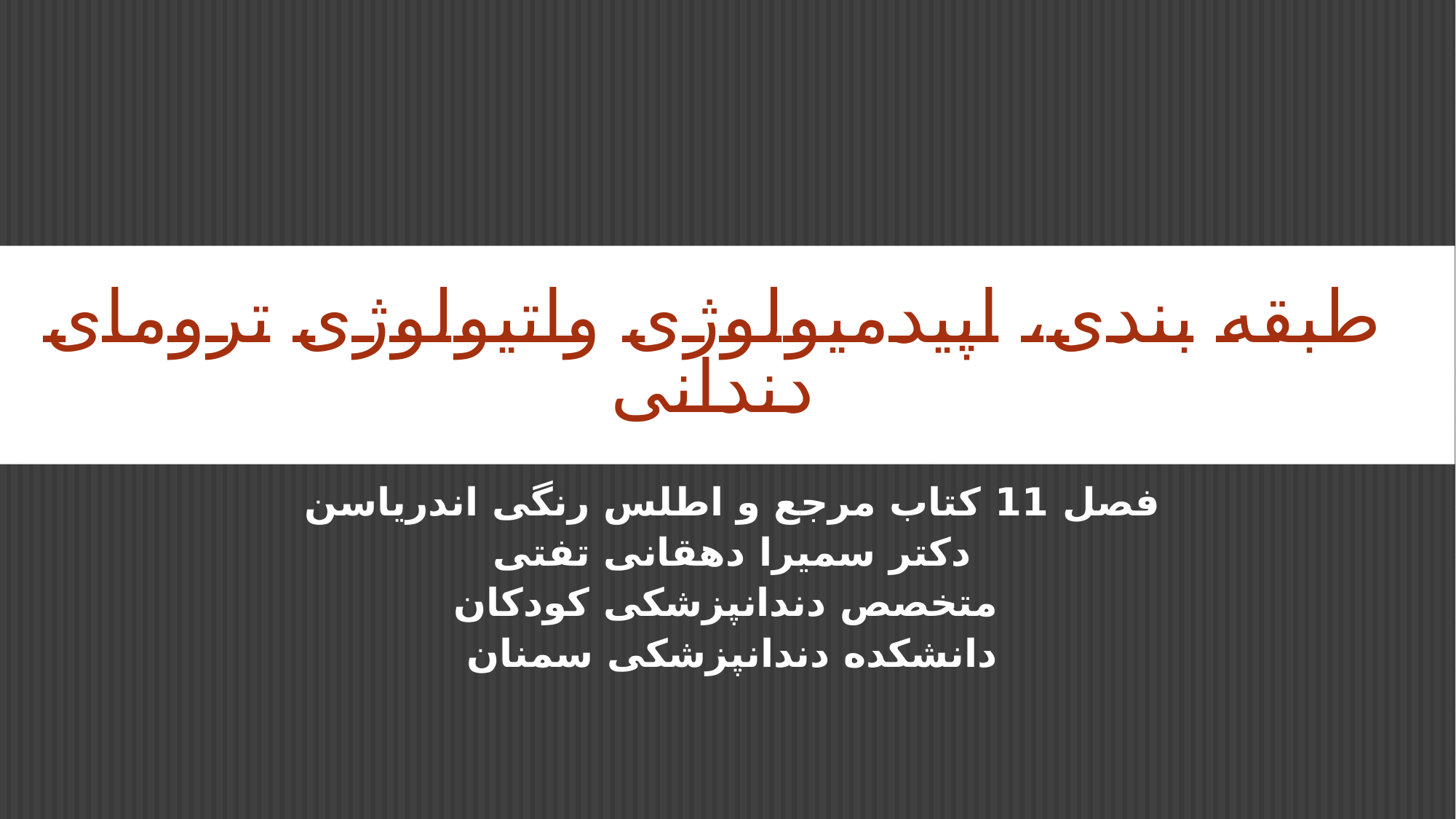

# طبقه بندی، اپیدمیولوژی واتیولوژی ترومای دندانی
فصل 11 کتاب مرجع و اطلس رنگی اندریاسن
دکتر سمیرا دهقانی تفتی
متخصص دندانپزشکی کودکان
دانشکده دندانپزشکی سمنان